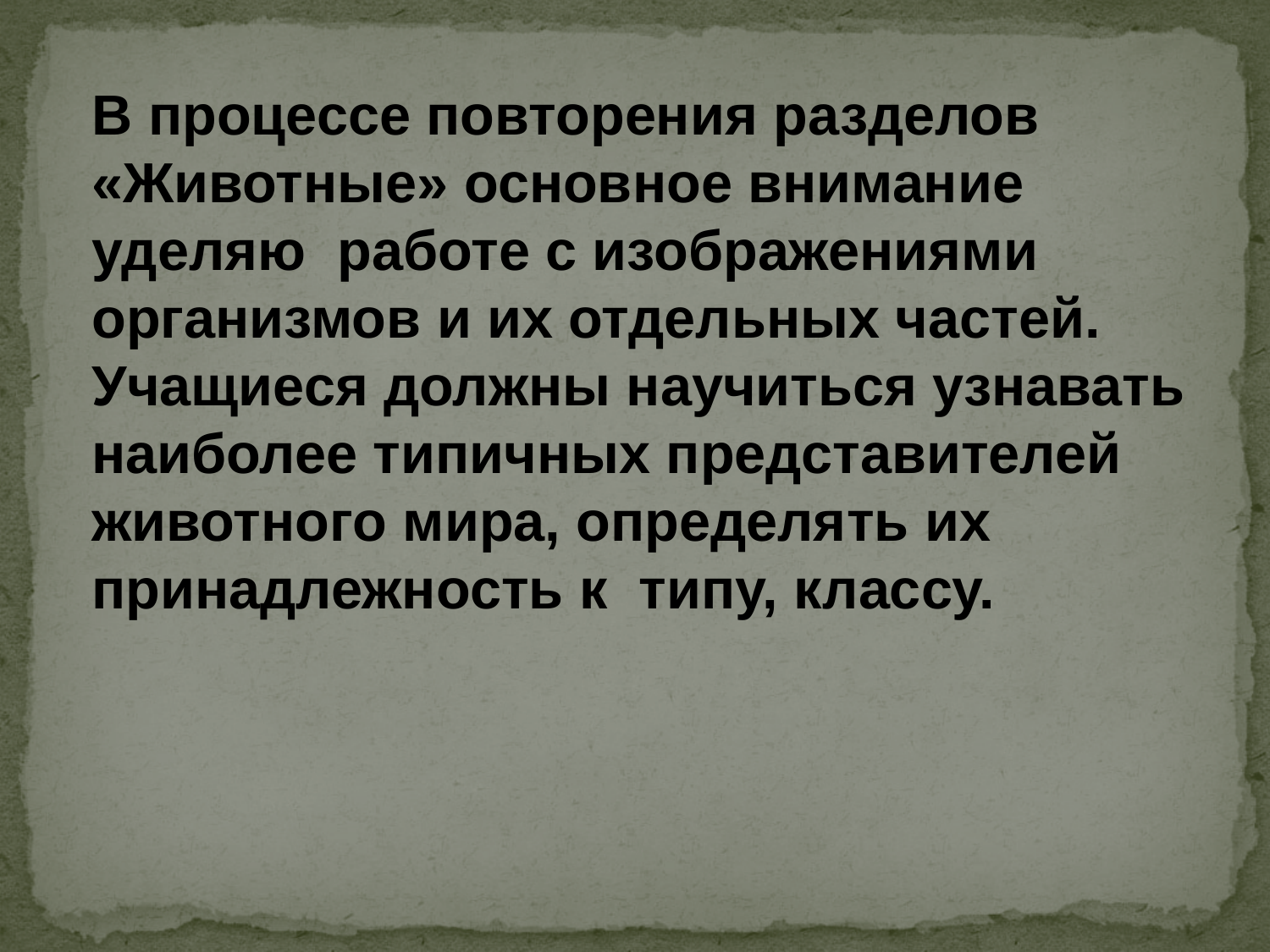

В процессе повторения разделов «Животные» основное внимание  уделяю  работе с изображениями организмов и их отдельных частей. Учащиеся должны научиться узнавать наиболее типичных представителей  животного мира, определять их принадлежность к  типу, классу.